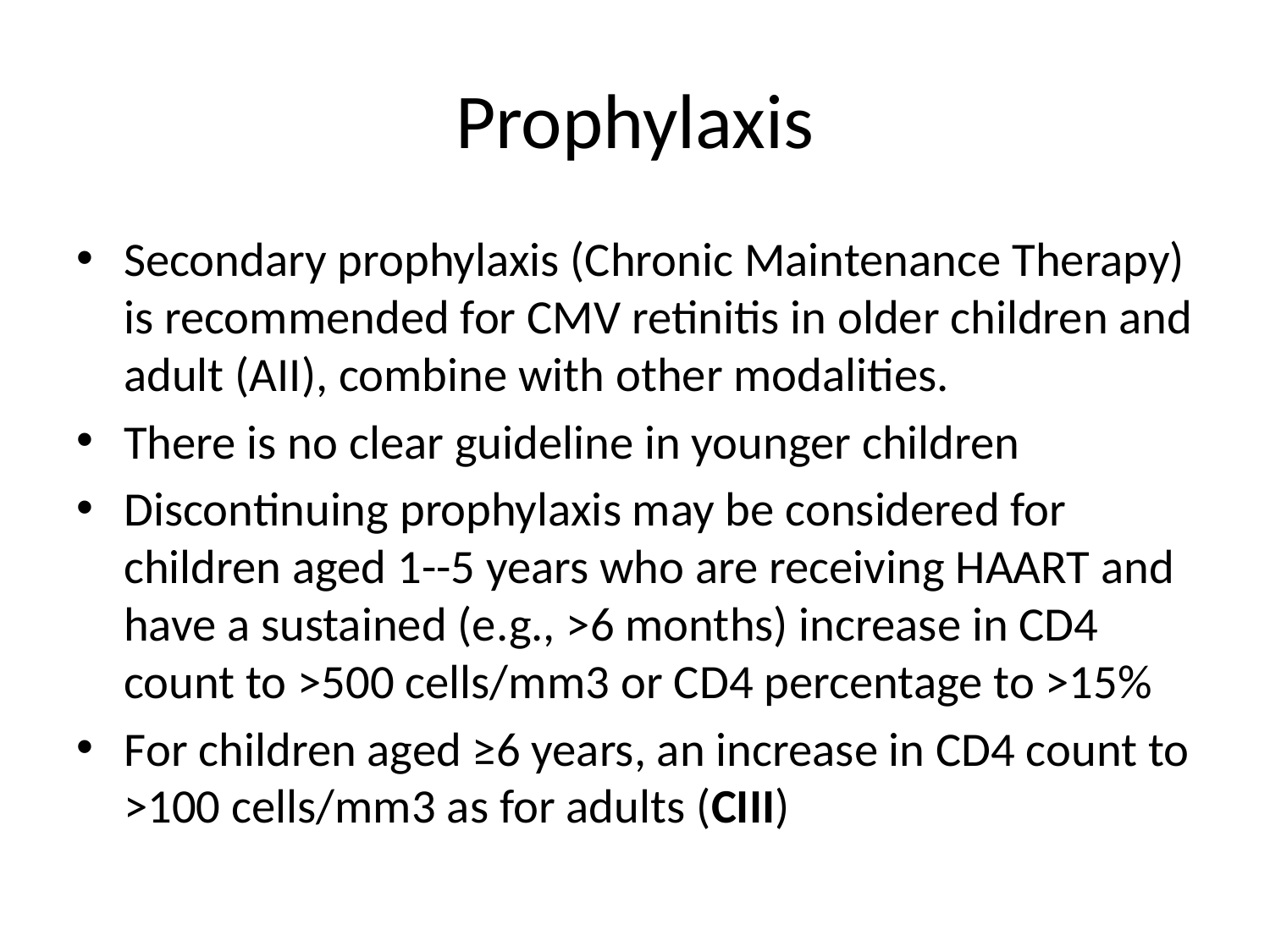

# Prophylaxis
Secondary prophylaxis (Chronic Maintenance Therapy) is recommended for CMV retinitis in older children and adult (AII), combine with other modalities.
There is no clear guideline in younger children
Discontinuing prophylaxis may be considered for children aged 1--5 years who are receiving HAART and have a sustained (e.g., >6 months) increase in CD4 count to >500 cells/mm3 or CD4 percentage to >15%
For children aged ≥6 years, an increase in CD4 count to >100 cells/mm3 as for adults (CIII)